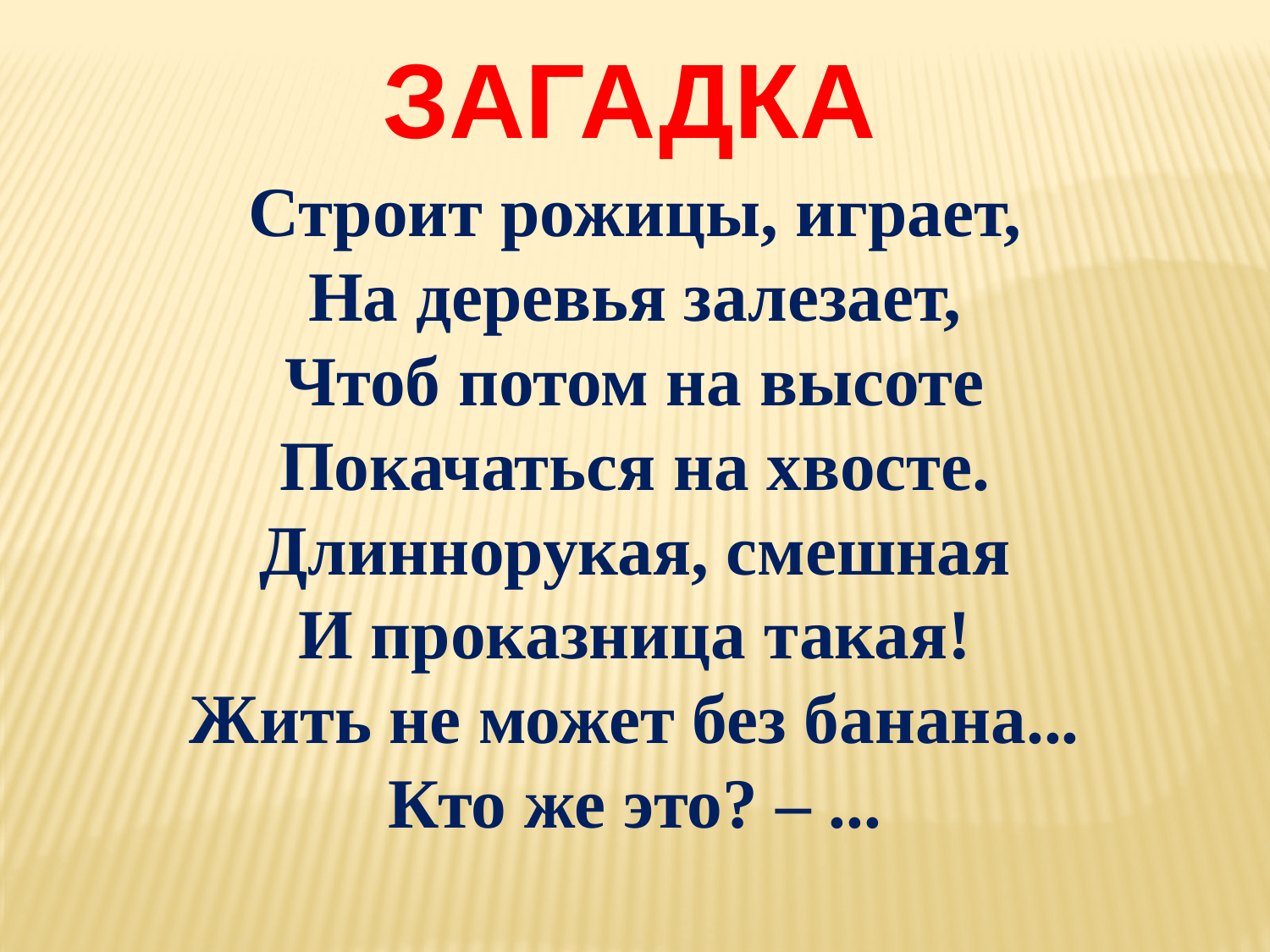

ЗАГАДКА
Строит рожицы, играет,
На деревья залезает,
Чтоб потом на высоте
Покачаться на хвосте.
Длиннорукая, смешная
И проказница такая!
Жить не может без банана...
Кто же это? – ...